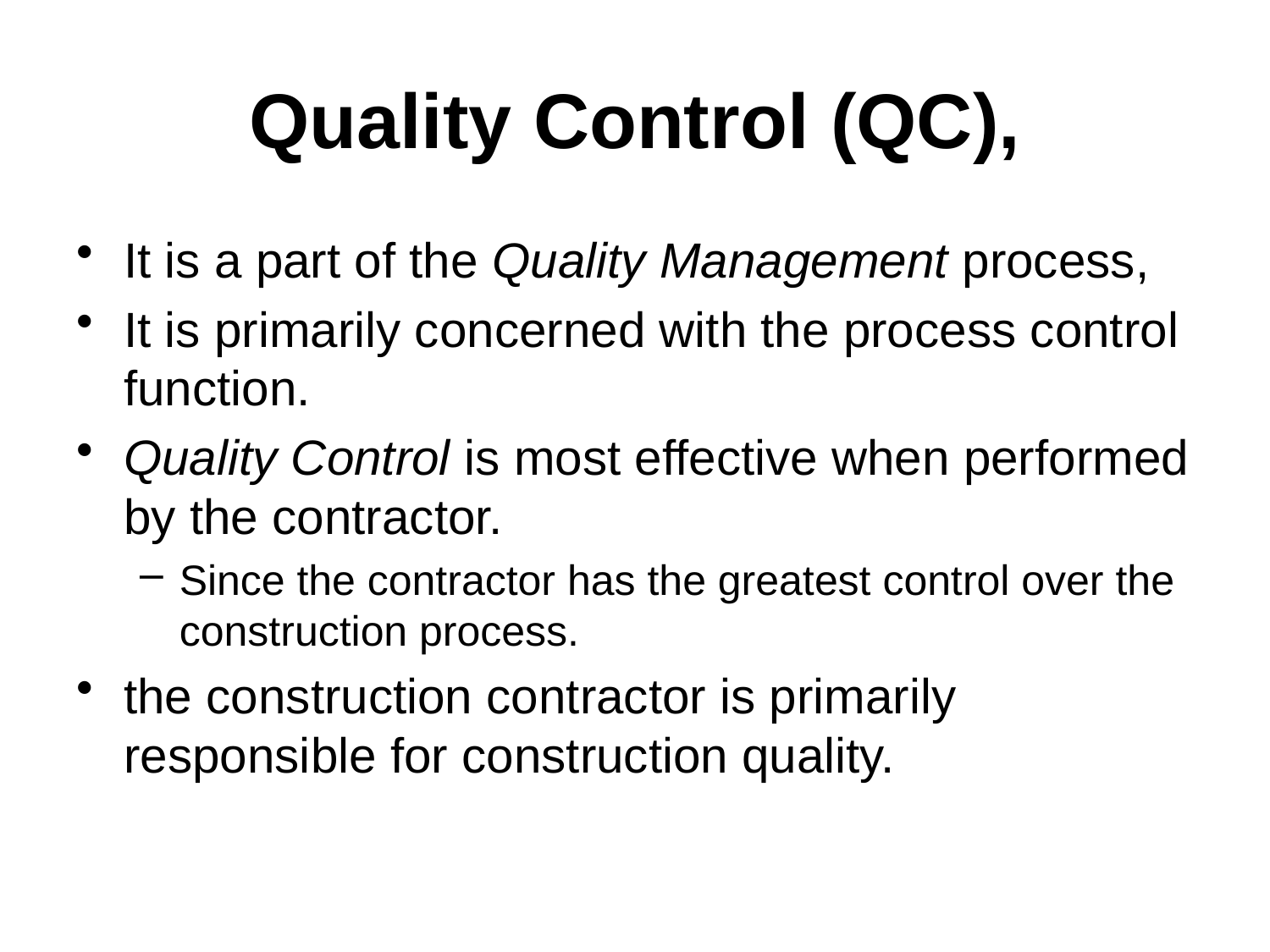

# Quality Control (QC),
It is a part of the Quality Management process,
It is primarily concerned with the process control function.
Quality Control is most effective when performed by the contractor.
Since the contractor has the greatest control over the construction process.
the construction contractor is primarily responsible for construction quality.